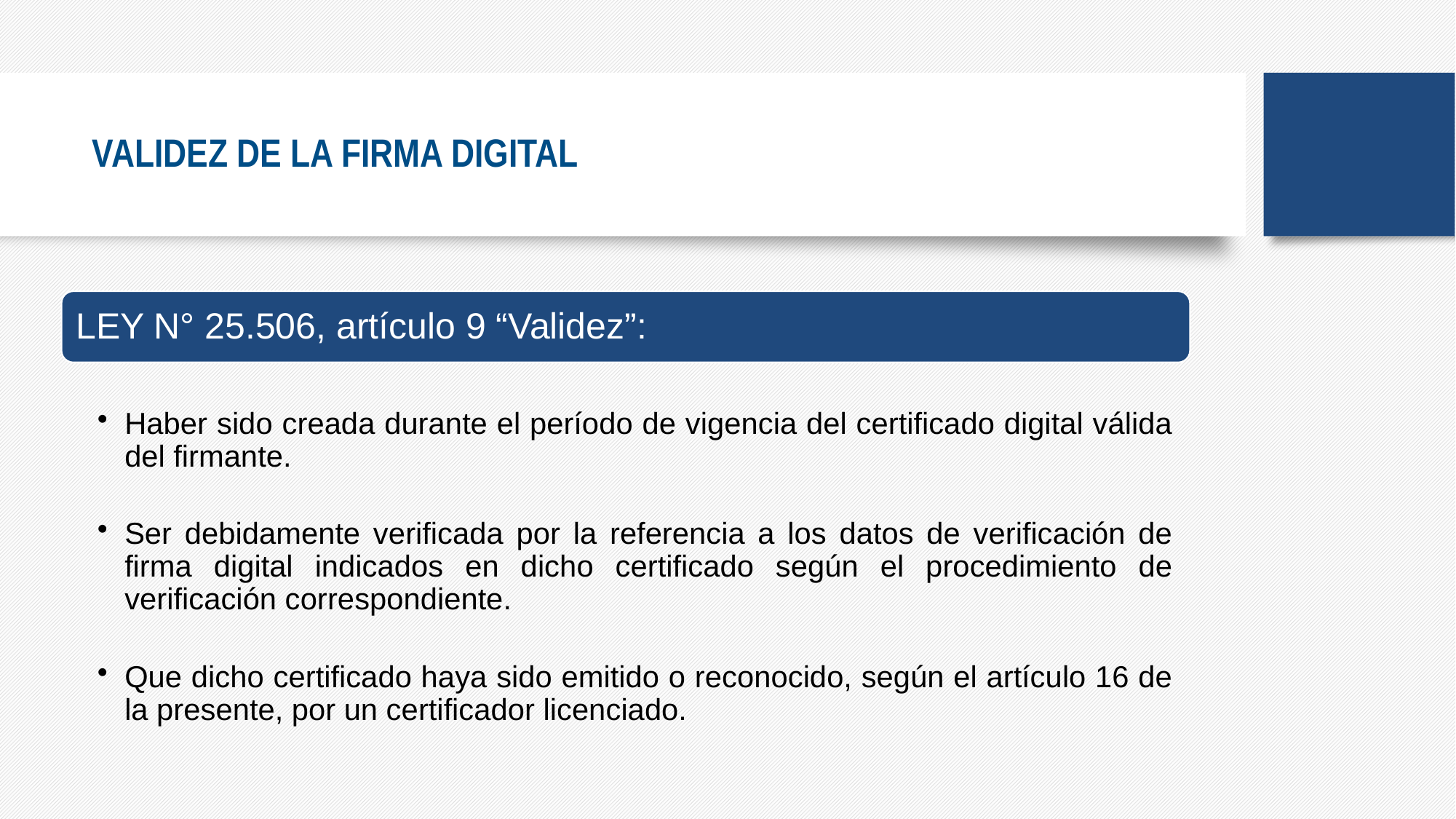

# VALIDEZ DE LA FIRMA DIGITAL
LEY N° 25.506, artículo 9 “Validez”:

Haber sido creada durante el período de vigencia del certificado digital válida del firmante.

Ser debidamente verificada por la referencia a los datos de verificación de firma digital indicados en dicho certificado según el procedimiento de verificación correspondiente.

Que dicho certificado haya sido emitido o reconocido, según el artículo 16 de la presente, por un certificador licenciado.